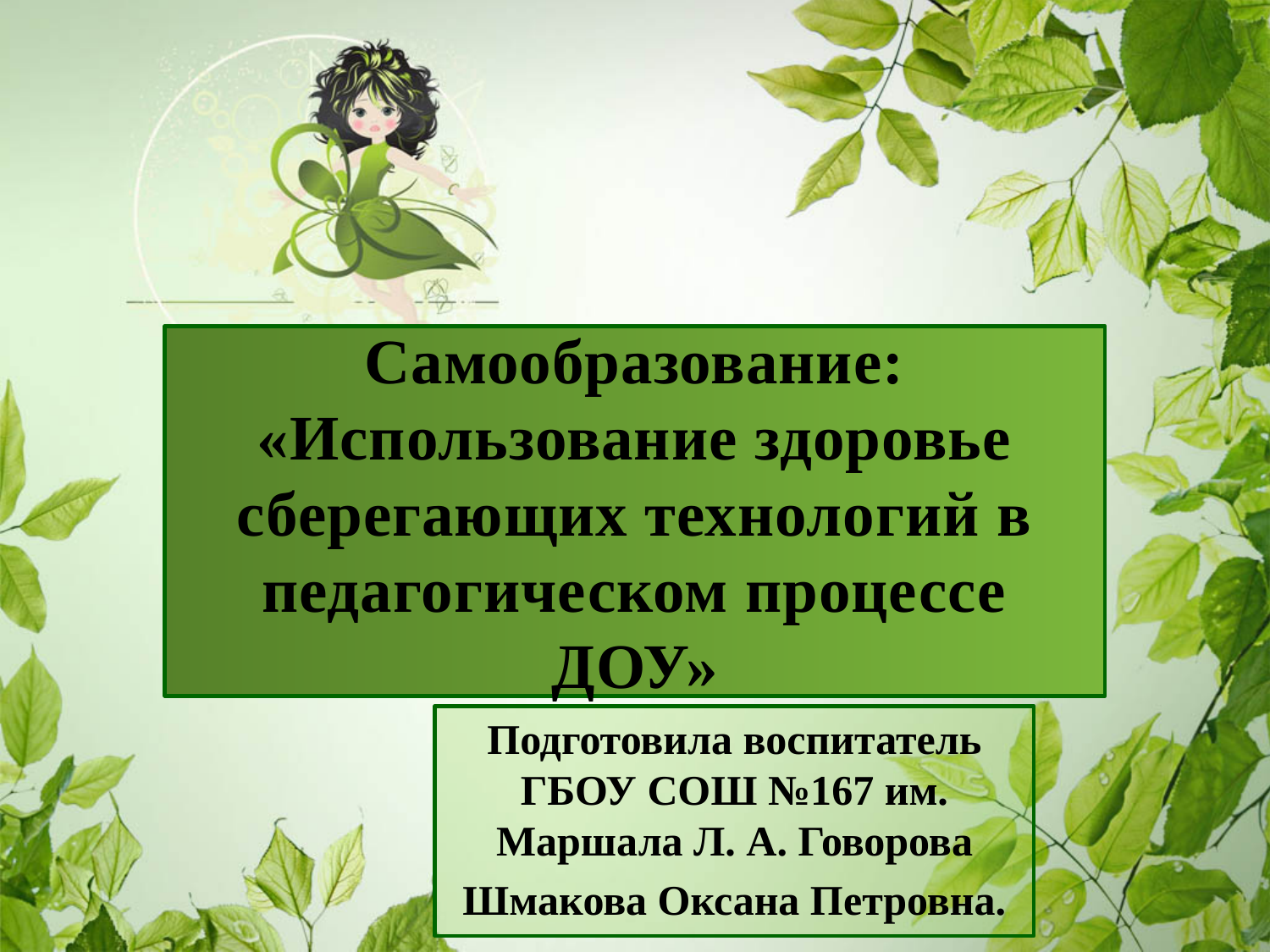

# Самообразование: «Использование здоровье сберегающих технологий в педагогическом процессе ДОУ»
Подготовила воспитатель ГБОУ СОШ №167 им. Маршала Л. А. Говорова
Шмакова Оксана Петровна.